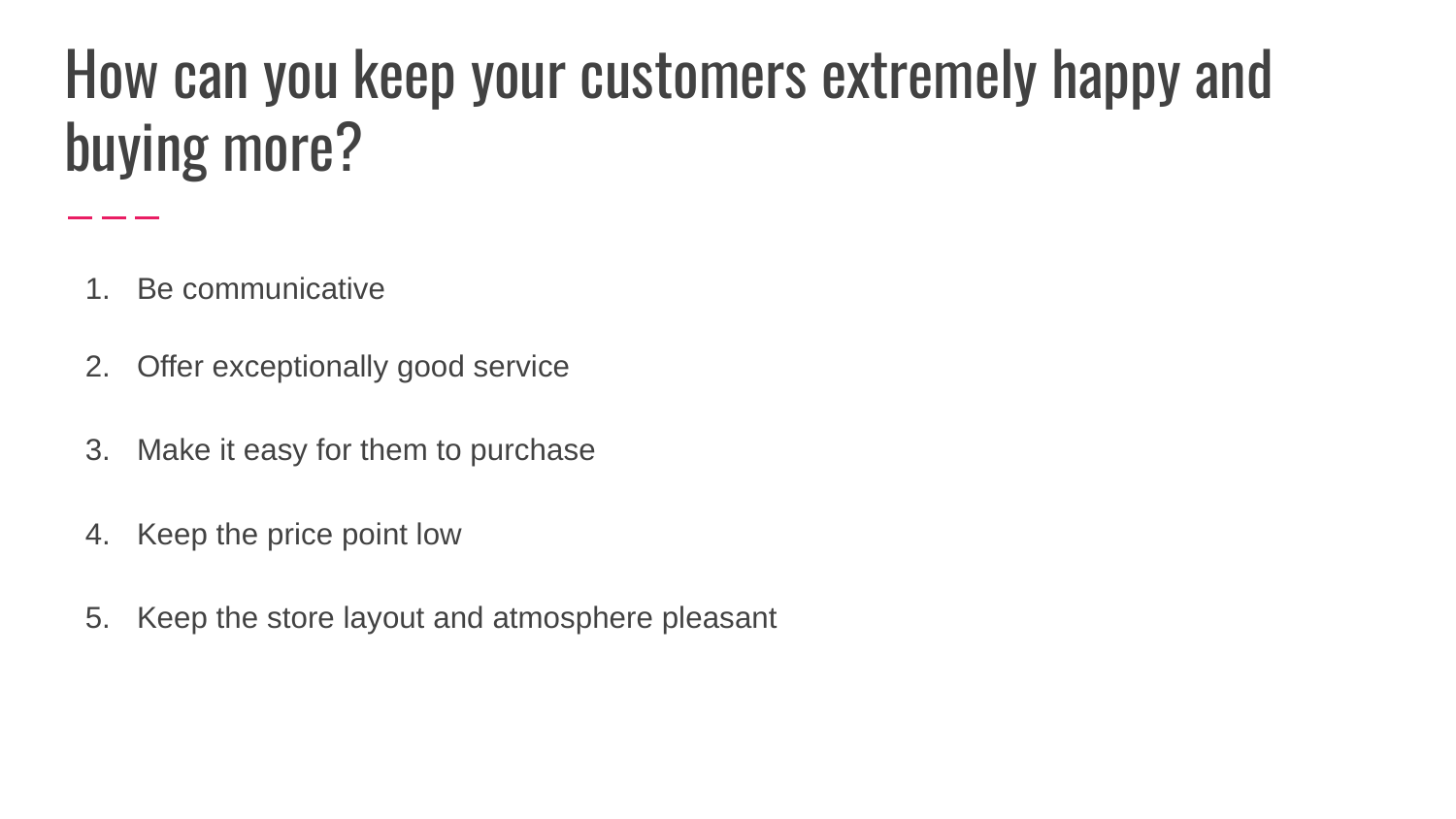

# How can you keep your customers extremely happy and buying more?
Be communicative
Offer exceptionally good service
Make it easy for them to purchase
Keep the price point low
Keep the store layout and atmosphere pleasant